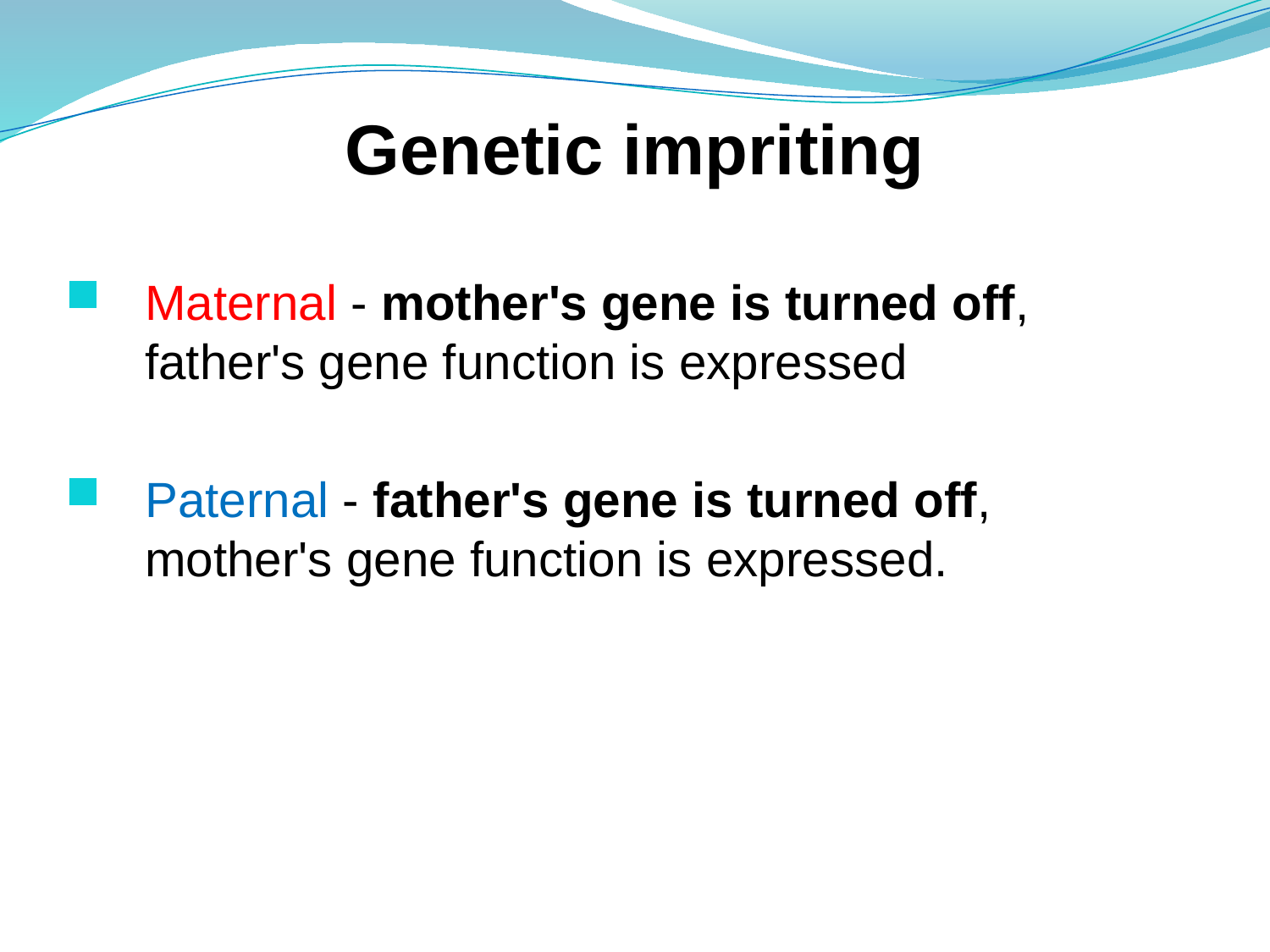

Genetic impriting
Maternal - mother's gene is turned off, father's gene function is expressed

Paternal - father's gene is turned off, mother's gene function is expressed.